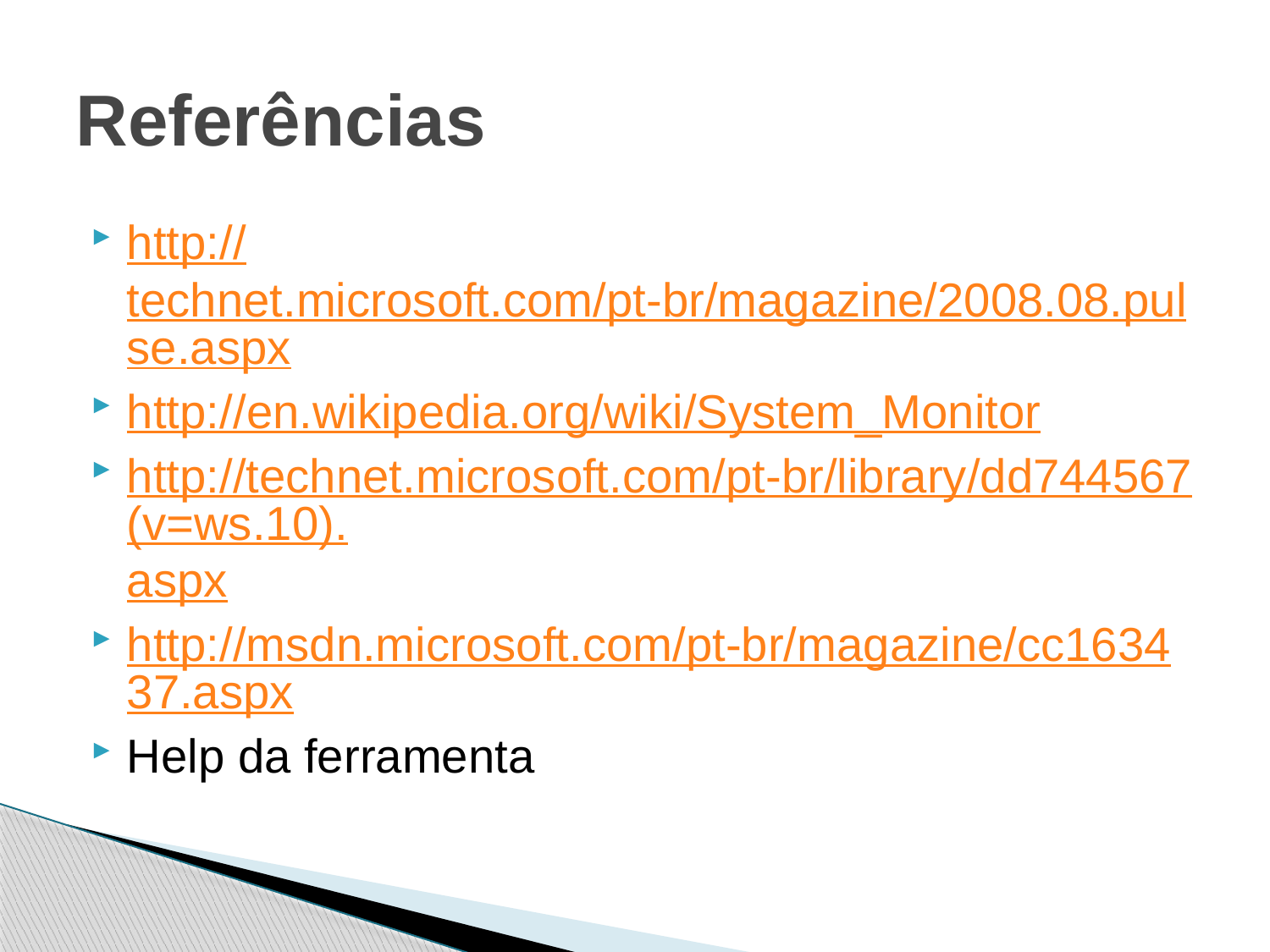

# Referências
http://technet.microsoft.com/pt-br/magazine/2008.08.pulse.aspx
http://en.wikipedia.org/wiki/System_Monitor
http://technet.microsoft.com/pt-br/library/dd744567(v=ws.10).aspx
http://msdn.microsoft.com/pt-br/magazine/cc163437.aspx
Help da ferramenta